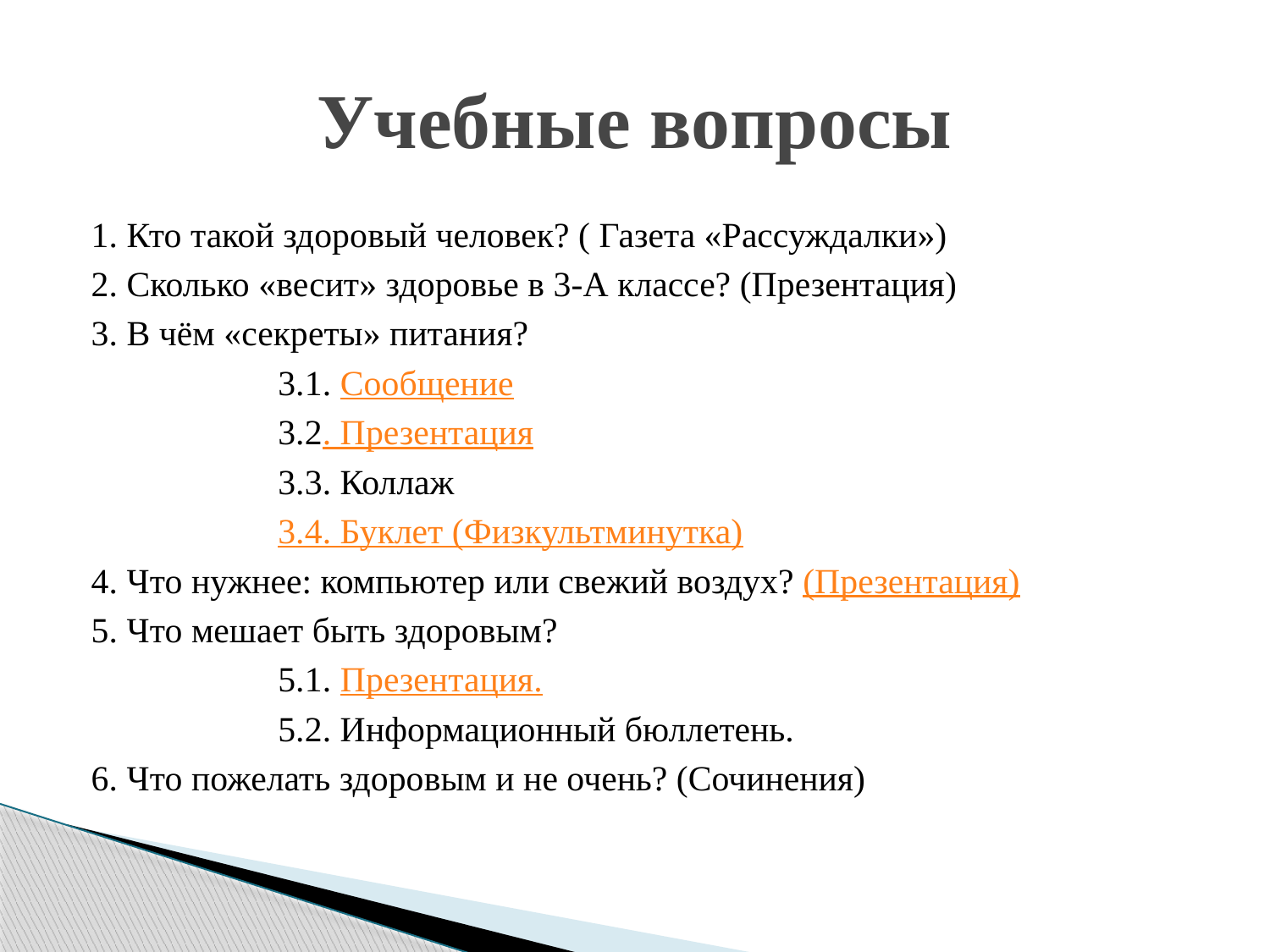

# Учебные вопросы
1. Кто такой здоровый человек? ( Газета «Рассуждалки»)
2. Сколько «весит» здоровье в 3-А классе? (Презентация)
3. В чём «секреты» питания?
                     3.1. Сообщение
                     3.2. Презентация
                     3.3. Коллаж
                     3.4. Буклет (Физкультминутка)
4. Что нужнее: компьютер или свежий воздух? (Презентация)
5. Что мешает быть здоровым?
                     5.1. Презентация.
                     5.2. Информационный бюллетень.
6. Что пожелать здоровым и не очень? (Сочинения)